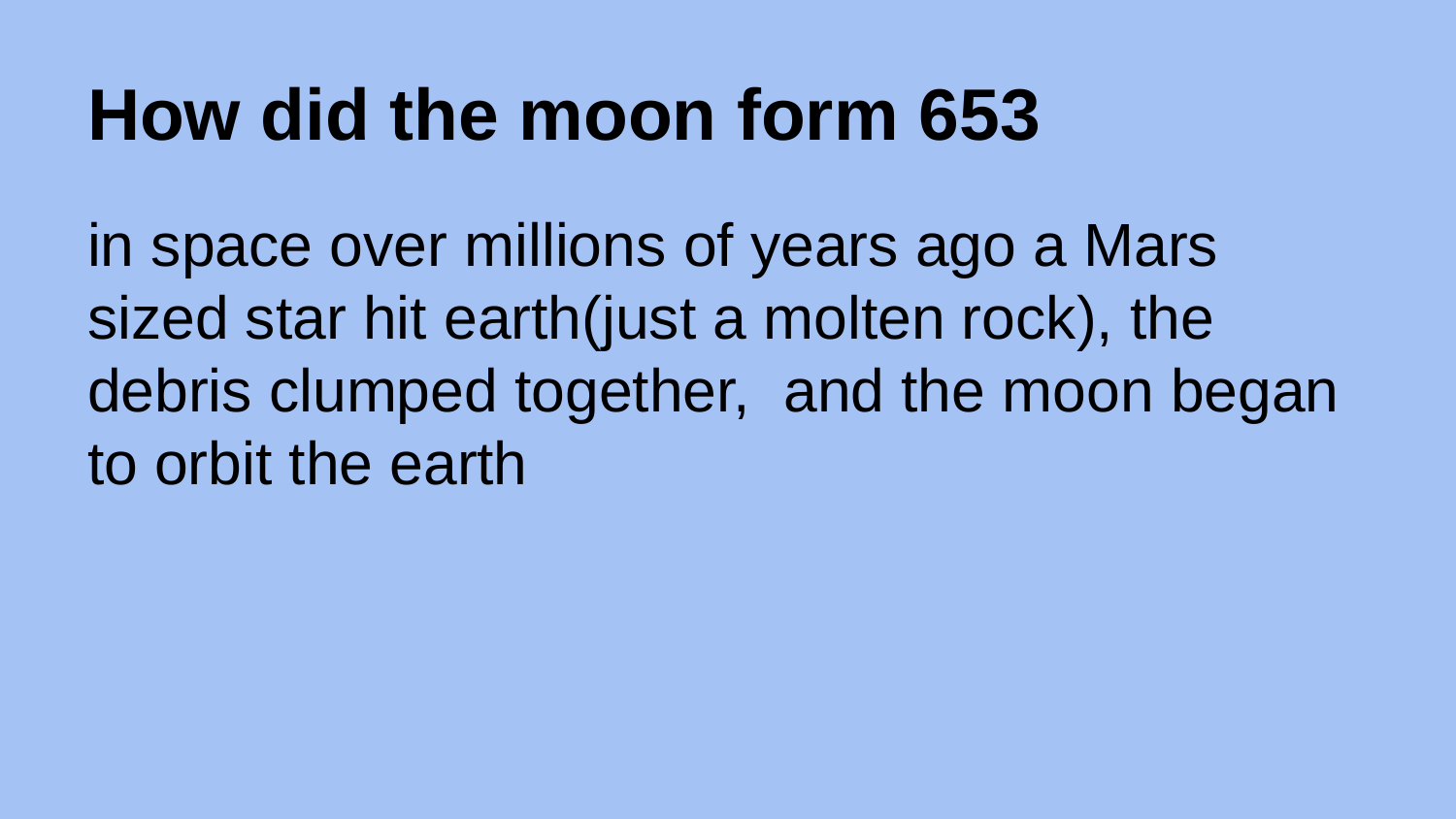

# How did the moon form 653
in space over millions of years ago a Mars sized star hit earth(just a molten rock), the debris clumped together,  and the moon began to orbit the earth